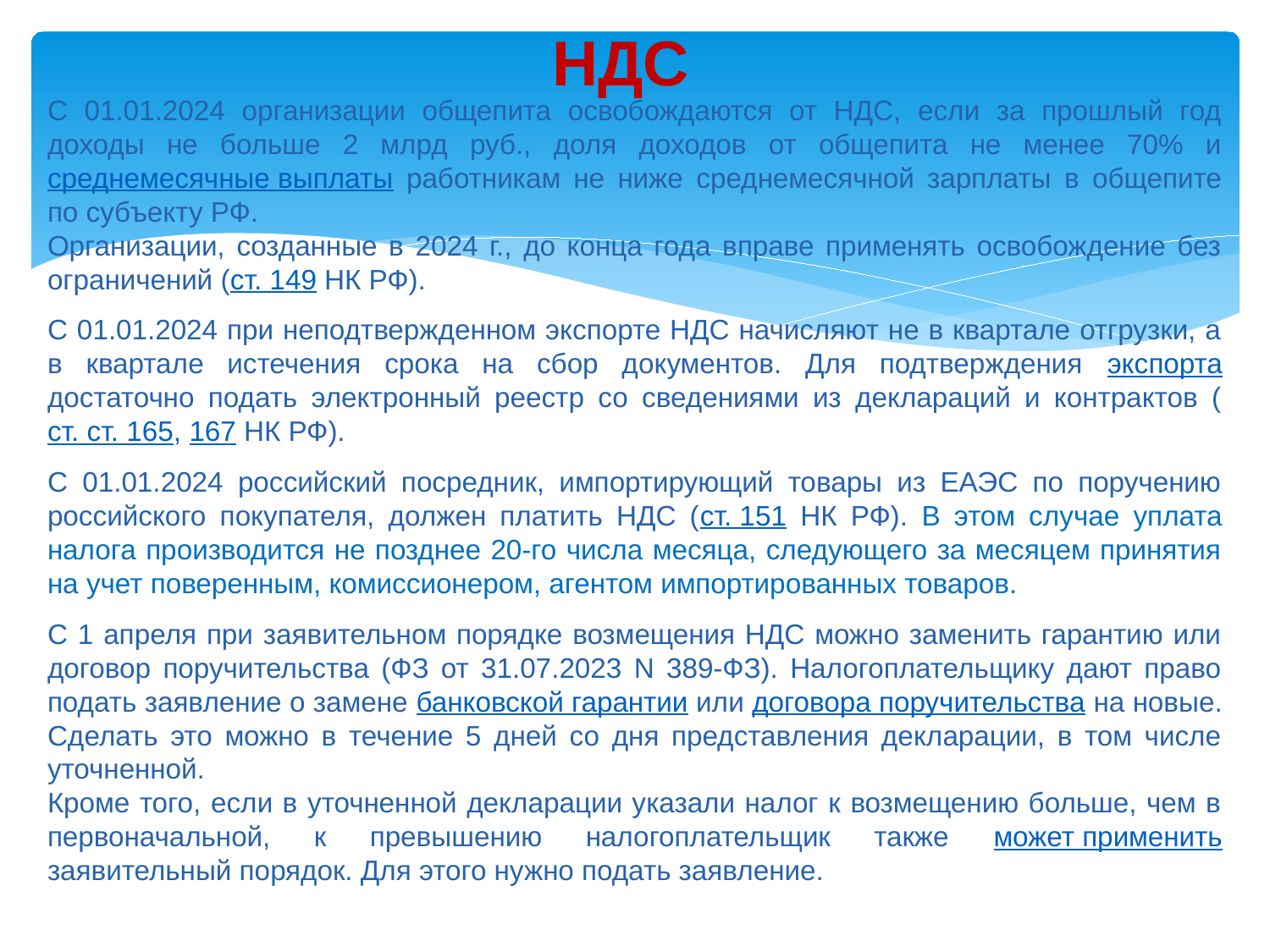

# НДС
С 01.01.2024 организации общепита освобождаются от НДС, если за прошлый год доходы не больше 2 млрд руб., доля доходов от общепита не менее 70% и среднемесячные выплаты работникам не ниже среднемесячной зарплаты в общепите по субъекту РФ.
Организации, созданные в 2024 г., до конца года вправе применять освобождение без ограничений (ст. 149 НК РФ).

С 01.01.2024 при неподтвержденном экспорте НДС начисляют не в квартале отгрузки, а в квартале истечения срока на сбор документов. Для подтверждения экспорта достаточно подать электронный реестр со сведениями из деклараций и контрактов (ст. ст. 165, 167 НК РФ).

С 01.01.2024 российский посредник, импортирующий товары из ЕАЭС по поручению российского покупателя, должен платить НДС (ст. 151 НК РФ). В этом случае уплата налога производится не позднее 20-го числа месяца, следующего за месяцем принятия на учет поверенным, комиссионером, агентом импортированных товаров.

С 1 апреля при заявительном порядке возмещения НДС можно заменить гарантию или договор поручительства (ФЗ от 31.07.2023 N 389-ФЗ). Налогоплательщику дают право подать заявление о замене банковской гарантии или договора поручительства на новые. Сделать это можно в течение 5 дней со дня представления декларации, в том числе уточненной.
Кроме того, если в уточненной декларации указали налог к возмещению больше, чем в первоначальной, к превышению налогоплательщик также может применить заявительный порядок. Для этого нужно подать заявление.